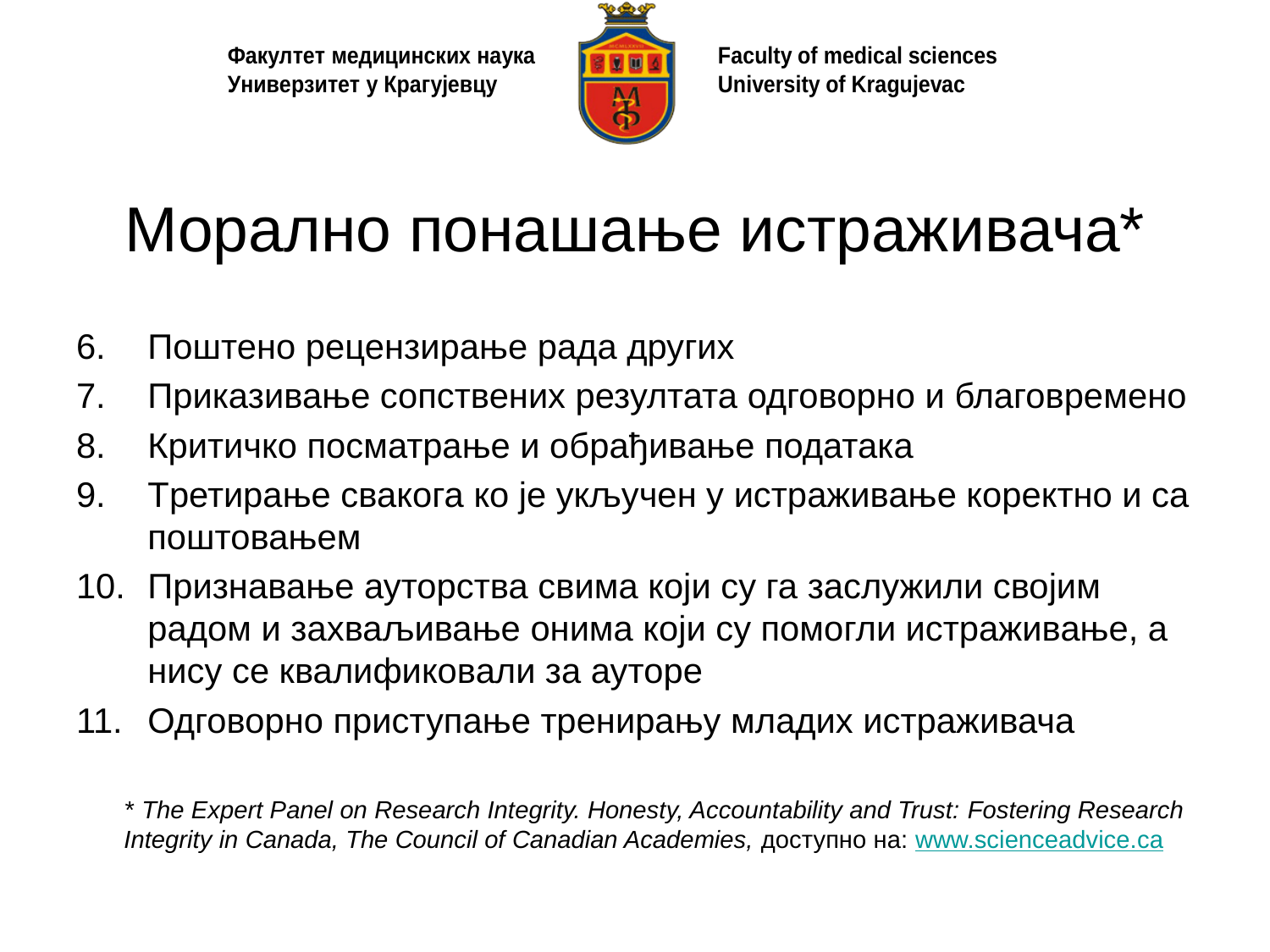

# Морално понашање истраживача*
Поштено рецензирање рада других
Приказивање сопствених резултата одговорно и благовремено
Критичко посматрање и обрађивање података
Третирање свакога ко је укључен у истраживање коректно и са поштовањем
Признавање ауторства свима који су га заслужили својим радом и захваљивање онима који су помогли истраживање, а нису се квалификовали за ауторе
Одговорно приступање тренирању младих истраживача

       * The Expert Panel on Research Integrity. Honesty, Accountability and Trust: Fostering Research Integrity in Canada, The Council of Canadian Academies, доступно на: www.scienceadvice.ca